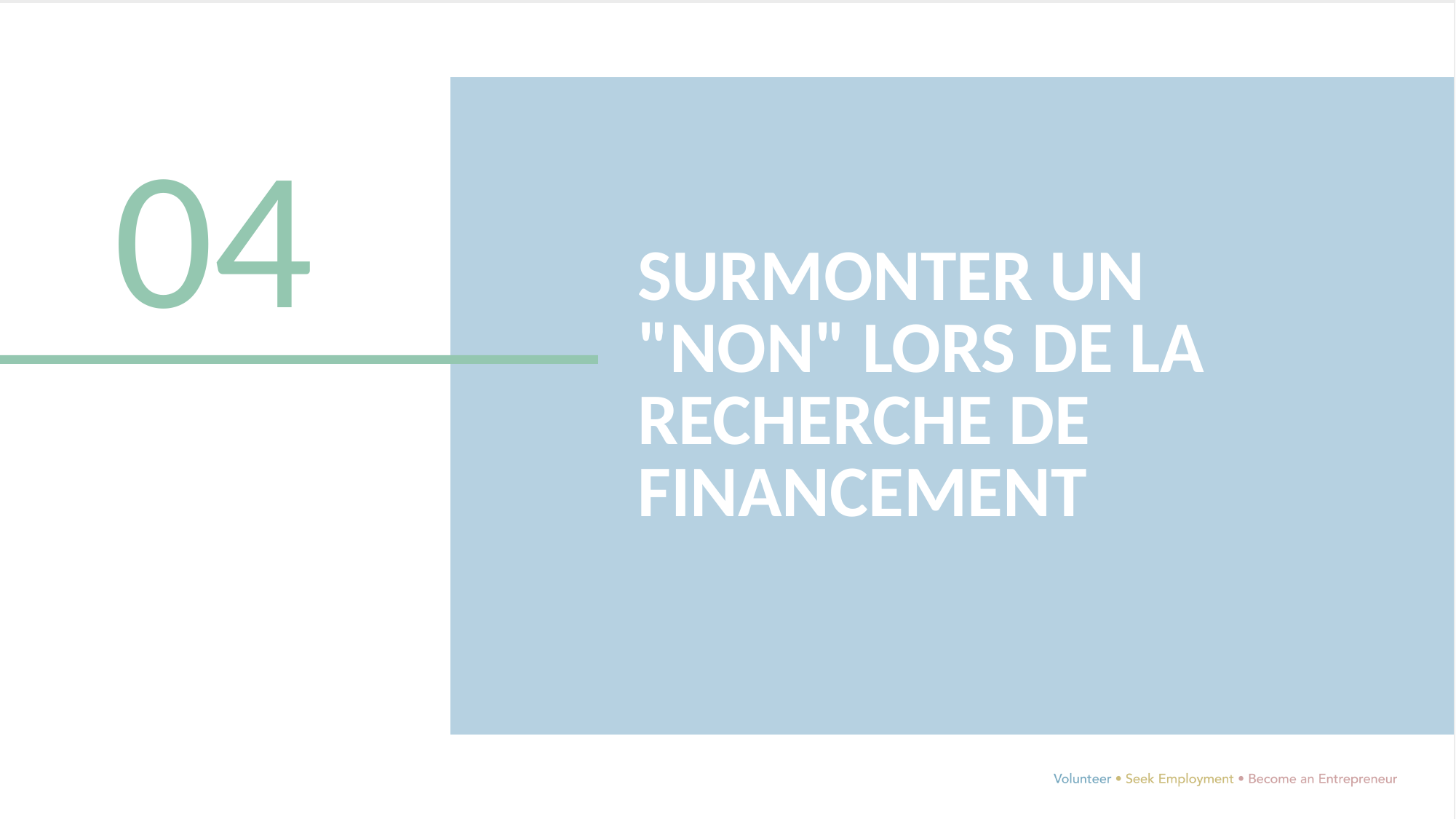

04
SURMONTER UN "NON" LORS DE LA RECHERCHE DE FINANCEMENT